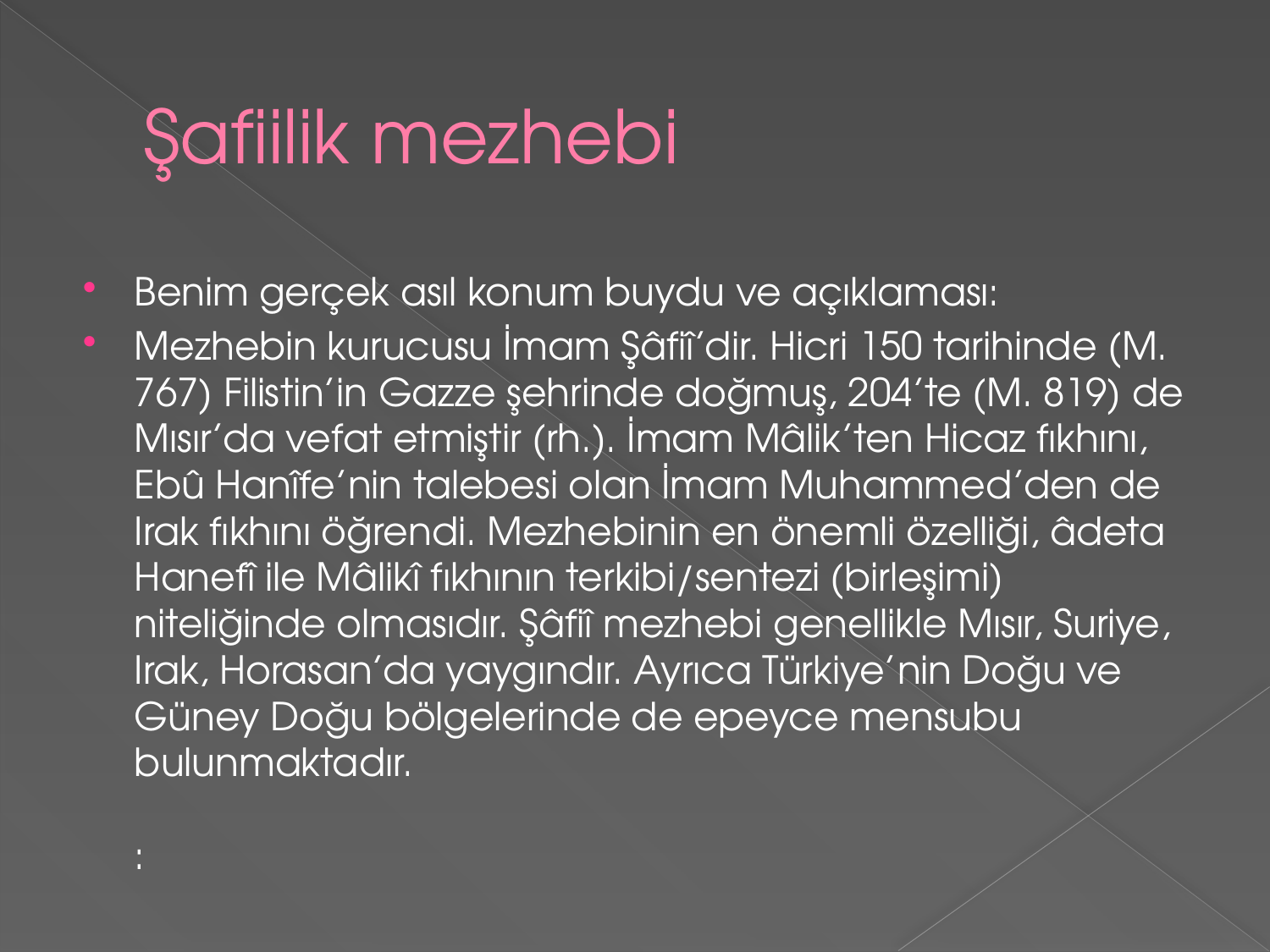

# Şafiilik mezhebi
Benim gerçek asıl konum buydu ve açıklaması:
Mezhebin kurucusu İmam Şâfiî’dir. Hicri 150 tarihinde (M. 767) Filistin’in Gazze şehrinde doğmuş, 204’te (M. 819) de Mısır’da vefat etmiştir (rh.). İmam Mâlik’ten Hicaz fıkhını, Ebû Hanîfe’nin talebesi olan İmam Muhammed’den de Irak fıkhını öğrendi. Mezhebinin en önemli özelliği, âdeta Hanefî ile Mâlikî fıkhının terkibi/sentezi (birleşimi) niteliğinde olmasıdır. Şâfiî mezhebi genellikle Mısır, Suriye, Irak, Horasan’da yaygındır. Ayrıca Türkiye’nin Doğu ve Güney Doğu bölgelerinde de epeyce mensubu bulunmaktadır.
: